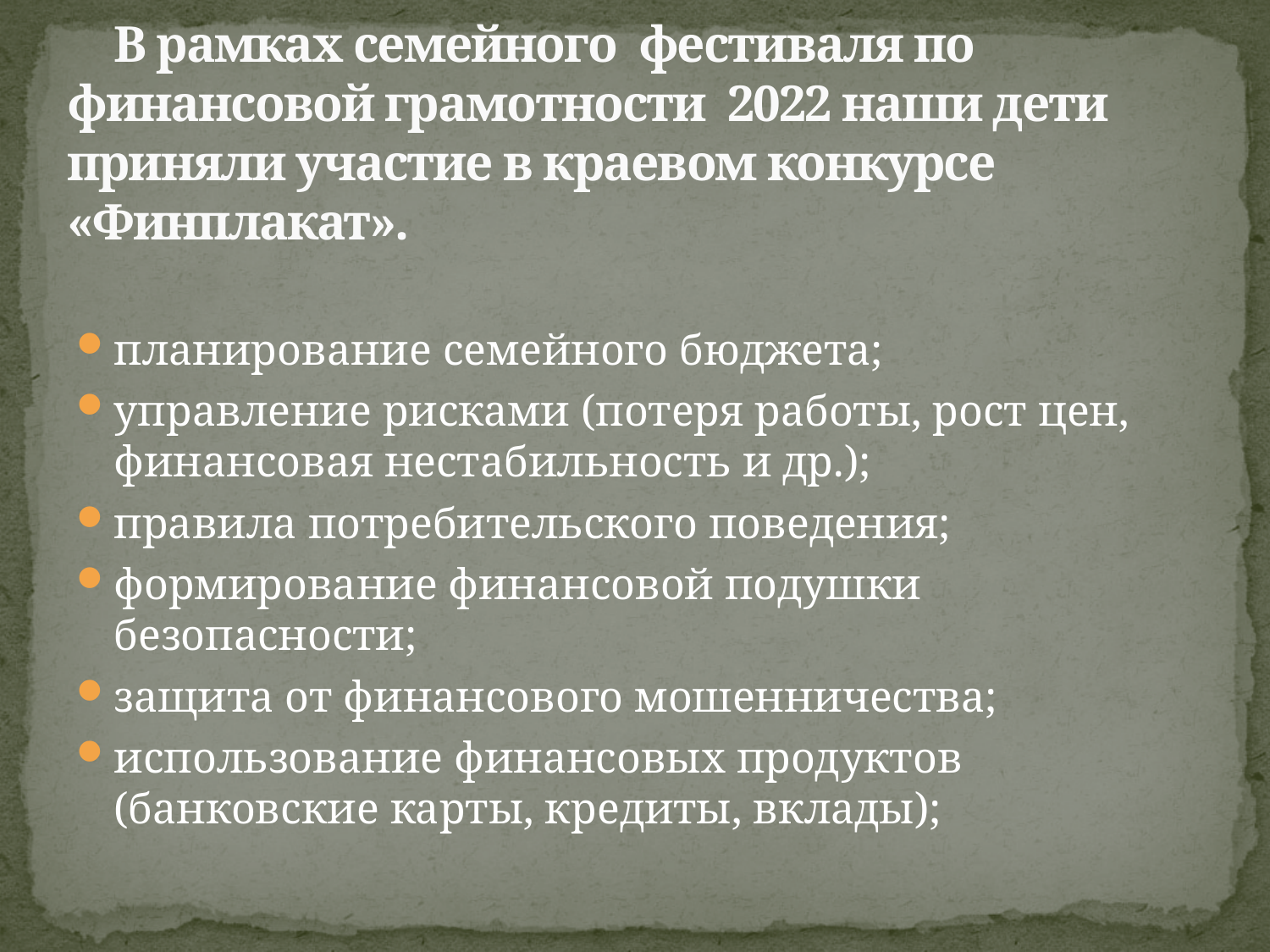

# В рамках семейного  фестиваля по финансовой грамотности  2022 наши дети приняли участие в краевом конкурсе   «Финплакат».
планирование семейного бюджета;
управление рисками (потеря работы, рост цен, финансовая нестабильность и др.);
правила потребительского поведения;
формирование финансовой подушки безопасности;
защита от финансового мошенничества;
использование финансовых продуктов (банковские карты, кредиты, вклады);